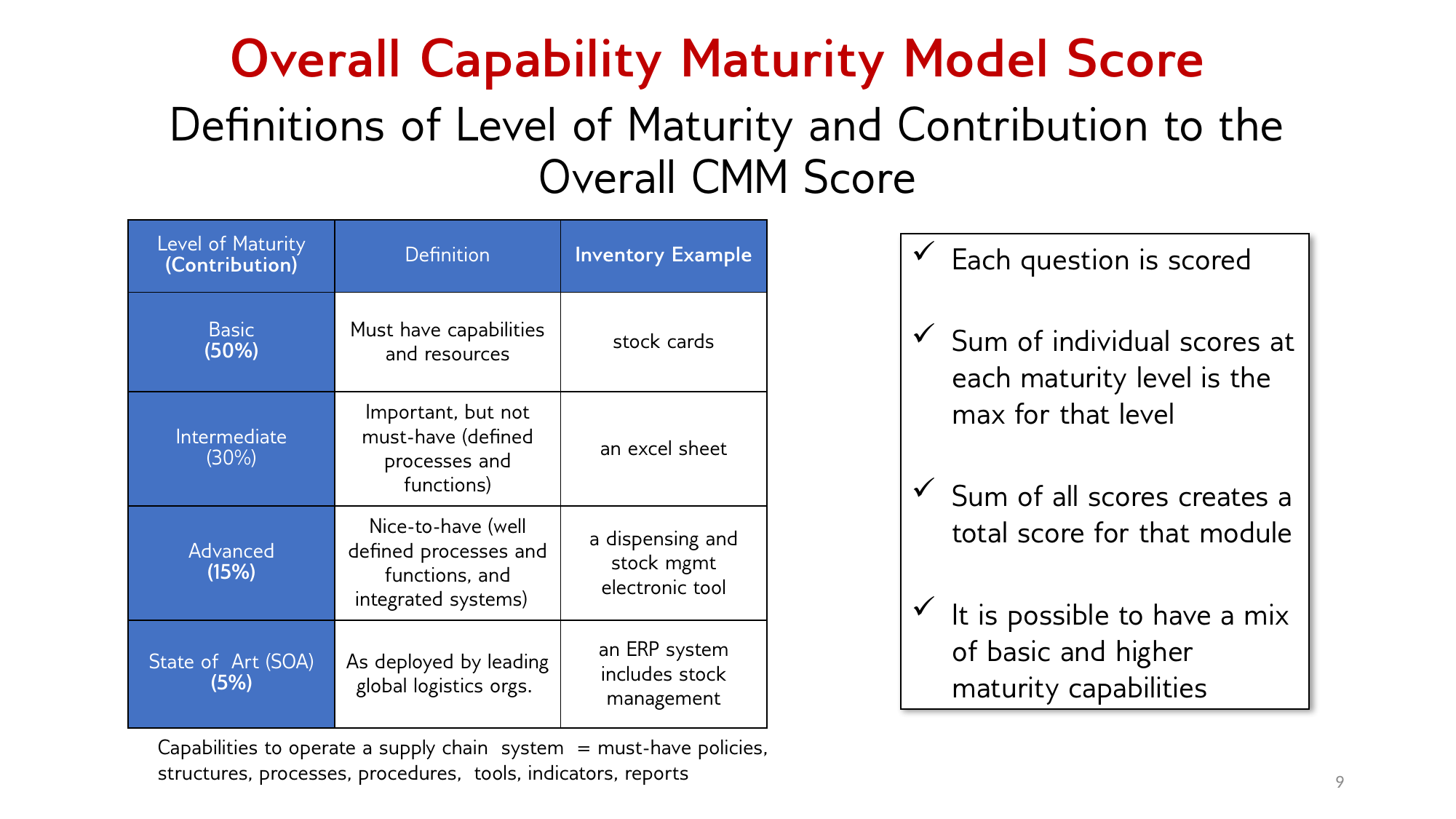

Overall Capability Maturity Model Score
# Definitions of Level of Maturity and Contribution to the Overall CMM Score
| Level of Maturity (Contribution) | Definition | Inventory Example |
| --- | --- | --- |
| Basic (50%) | Must have capabilities and resources | stock cards |
| Intermediate (30%) | Important, but not must-have (defined processes and functions) | an excel sheet |
| Advanced (15%) | Nice-to-have (well defined processes and functions, and integrated systems) | a dispensing and stock mgmt electronic tool |
| State of Art (SOA) (5%) | As deployed by leading global logistics orgs. | an ERP system includes stock management |
Each question is scored

Sum of individual scores at each maturity level is the max for that level

Sum of all scores creates a total score for that module

It is possible to have a mix of basic and higher maturity capabilities
Capabilities to operate a supply chain  system  = must-have policies, structures, processes, procedures,  tools, indicators, reports
9